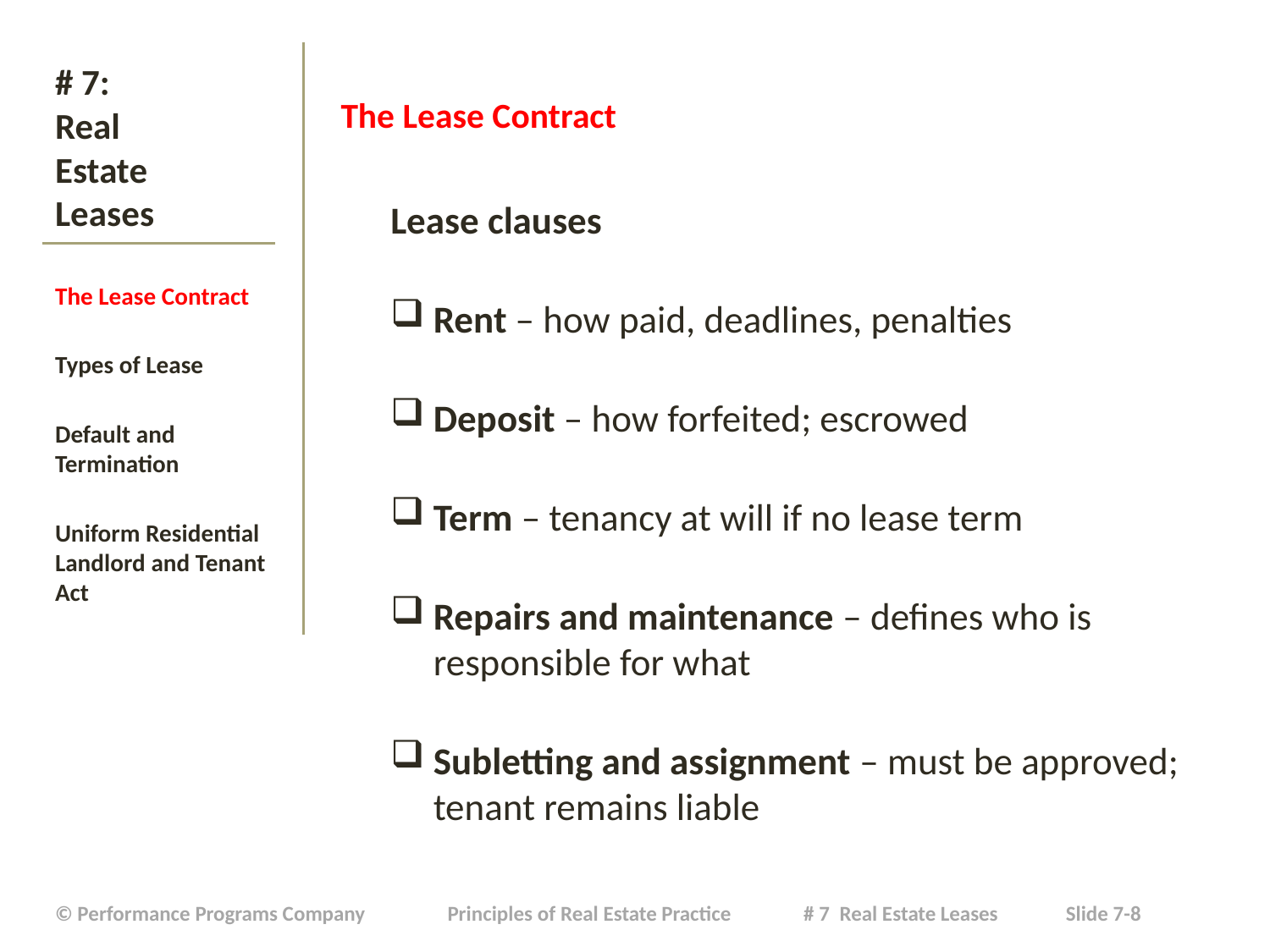

The Lease Contract

Lease clauses
Rent – how paid, deadlines, penalties
Deposit – how forfeited; escrowed
Term – tenancy at will if no lease term
Repairs and maintenance – defines who is responsible for what
Subletting and assignment – must be approved; tenant remains liable
# # 7: Real Estate Leases

The Lease Contract

Types of Lease

Default and Termination

Uniform Residential Landlord and Tenant Act

| © Performance Programs Company Principles of Real Estate Practice # 7 Real Estate Leases Slide 7-8 |
| --- |